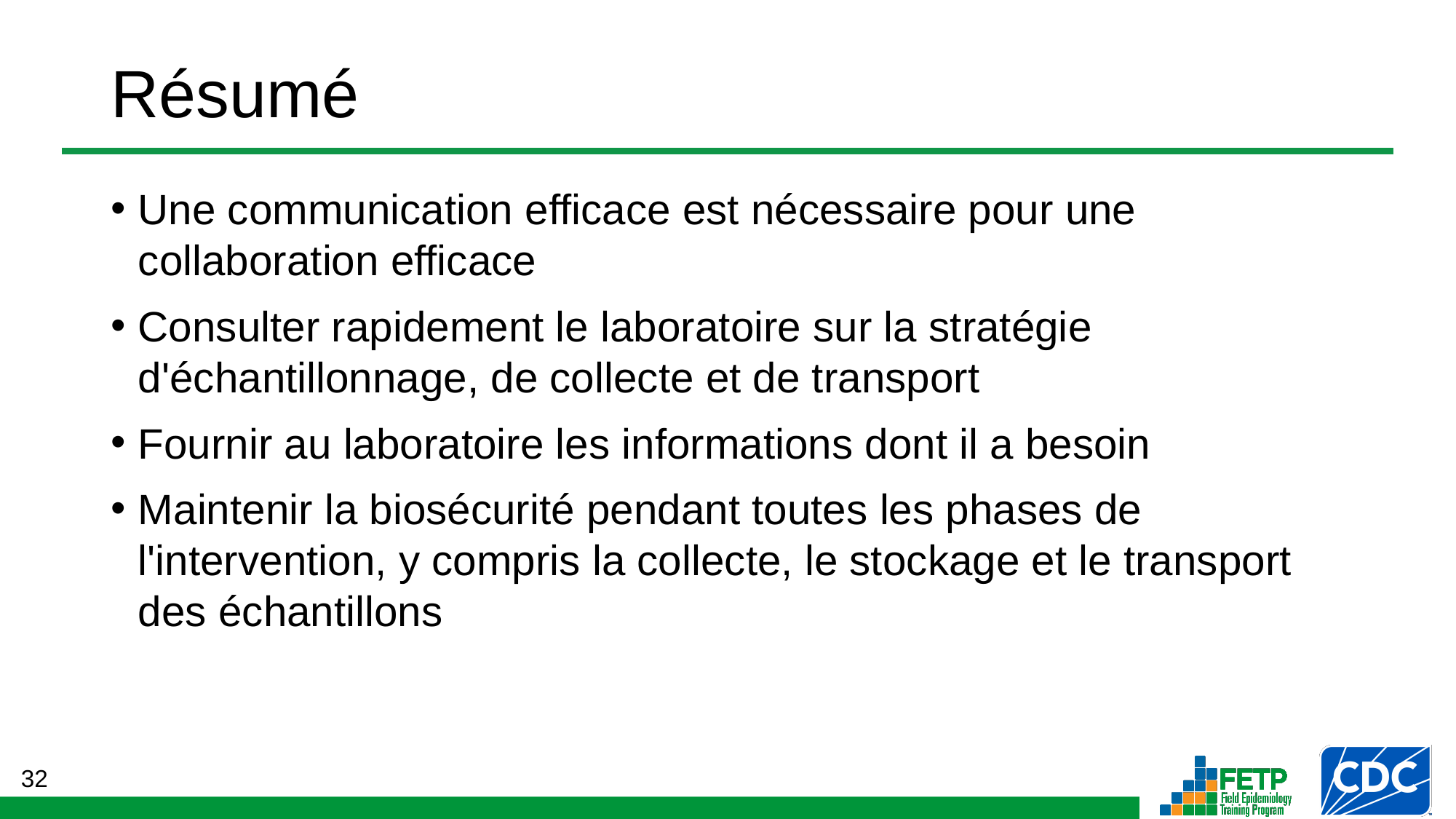

# Résumé
Une communication efficace est nécessaire pour une collaboration efficace
Consulter rapidement le laboratoire sur la stratégie d'échantillonnage, de collecte et de transport
Fournir au laboratoire les informations dont il a besoin
Maintenir la biosécurité pendant toutes les phases de l'intervention, y compris la collecte, le stockage et le transport des échantillons